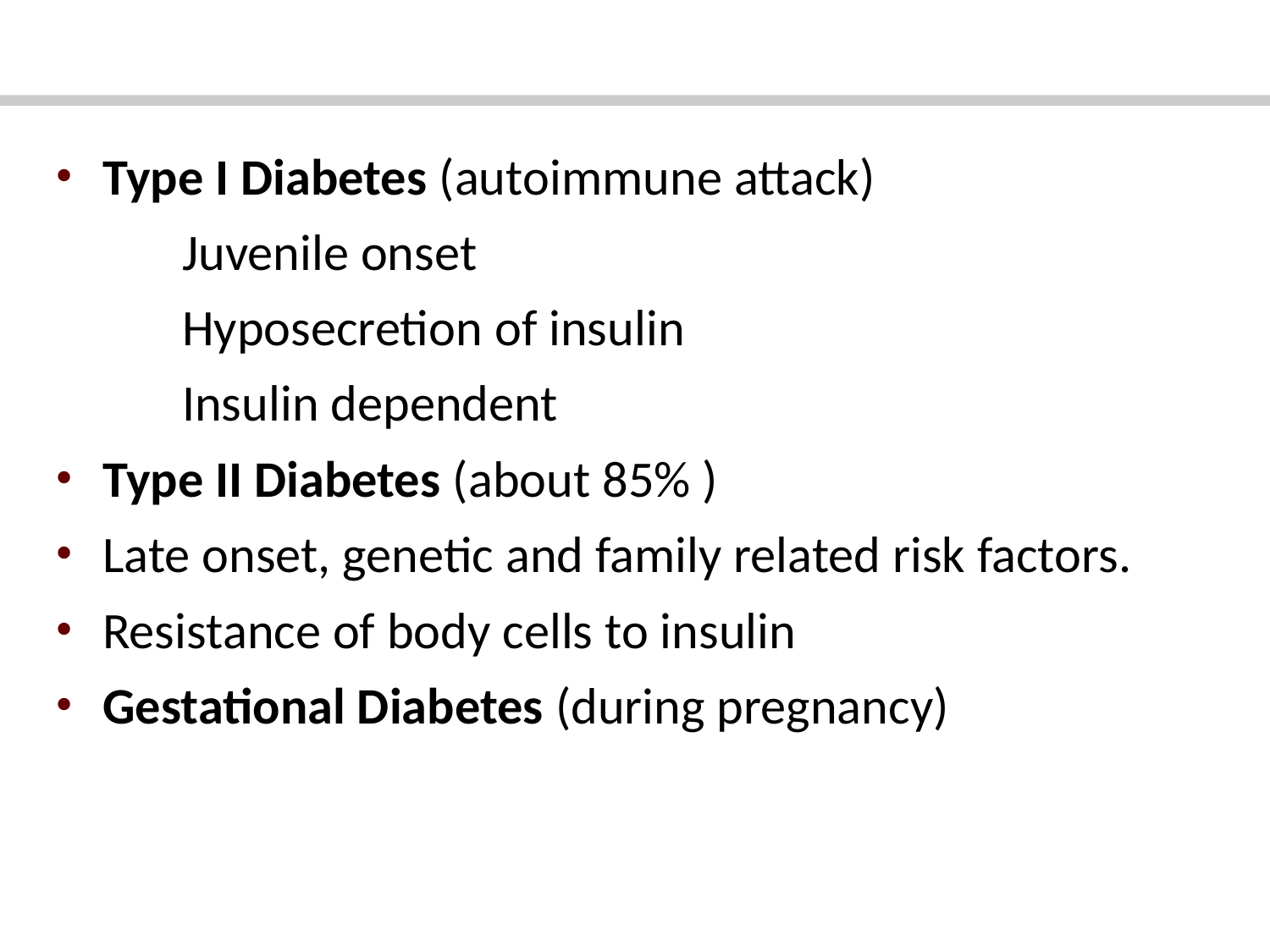

#
Type I Diabetes (autoimmune attack)
	Juvenile onset
	Hyposecretion of insulin
	Insulin dependent
Type II Diabetes (about 85% )
Late onset, genetic and family related risk factors.
Resistance of body cells to insulin
Gestational Diabetes (during pregnancy)